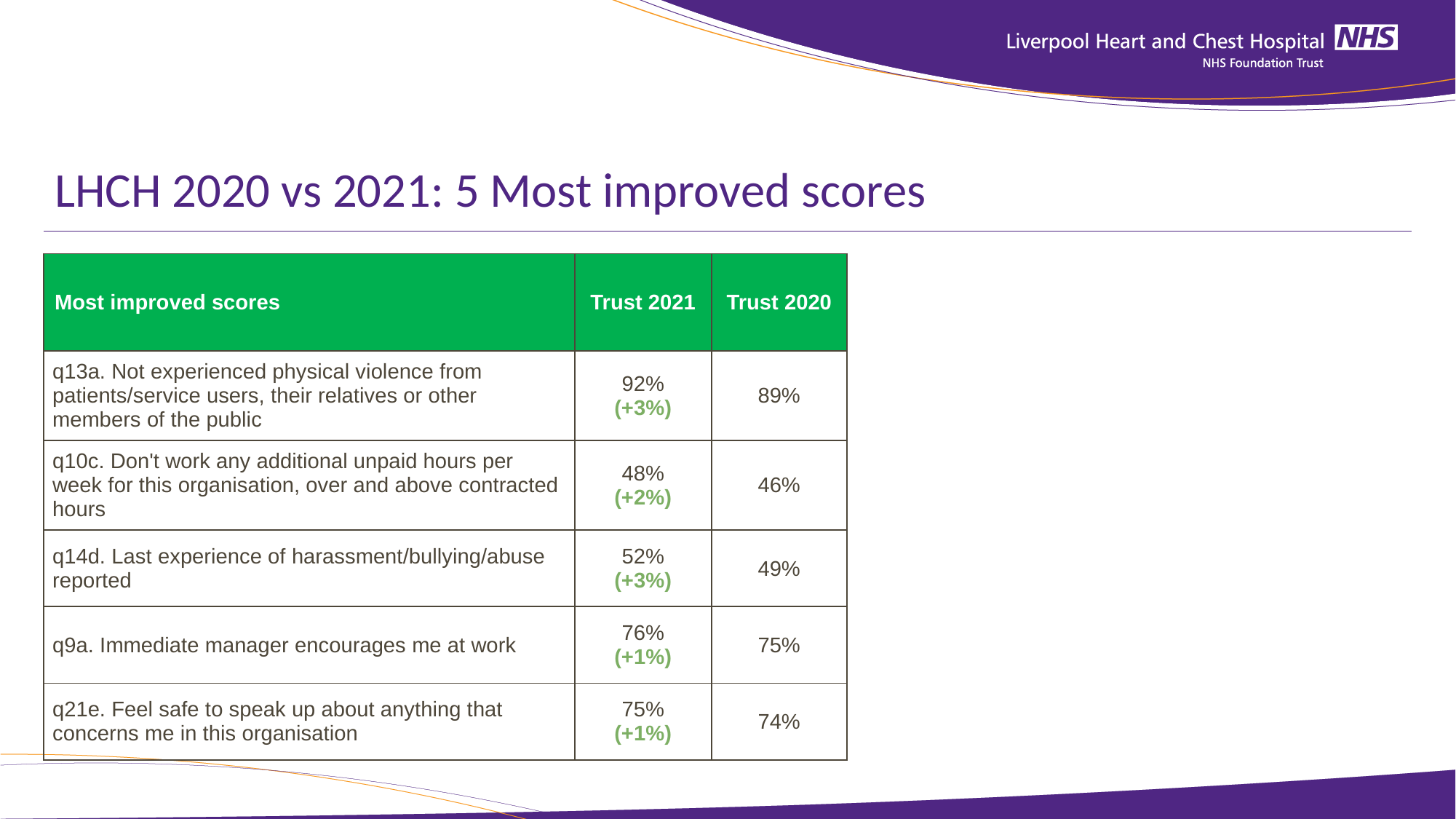

# LHCH 2020 vs 2021: 5 Most improved scores

| Most improved scores | Trust 2021 | Trust 2020 |
| --- | --- | --- |
| q13a. Not experienced physical violence from patients/service users, their relatives or other members of the public | 92% (+3%) | 89% |
| q10c. Don't work any additional unpaid hours per week for this organisation, over and above contracted hours | 48% (+2%) | 46% |
| q14d. Last experience of harassment/bullying/abuse reported | 52% (+3%) | 49% |
| q9a. Immediate manager encourages me at work | 76% (+1%) | 75% |
| q21e. Feel safe to speak up about anything that concerns me in this organisation | 75% (+1%) | 74% |
Questions?